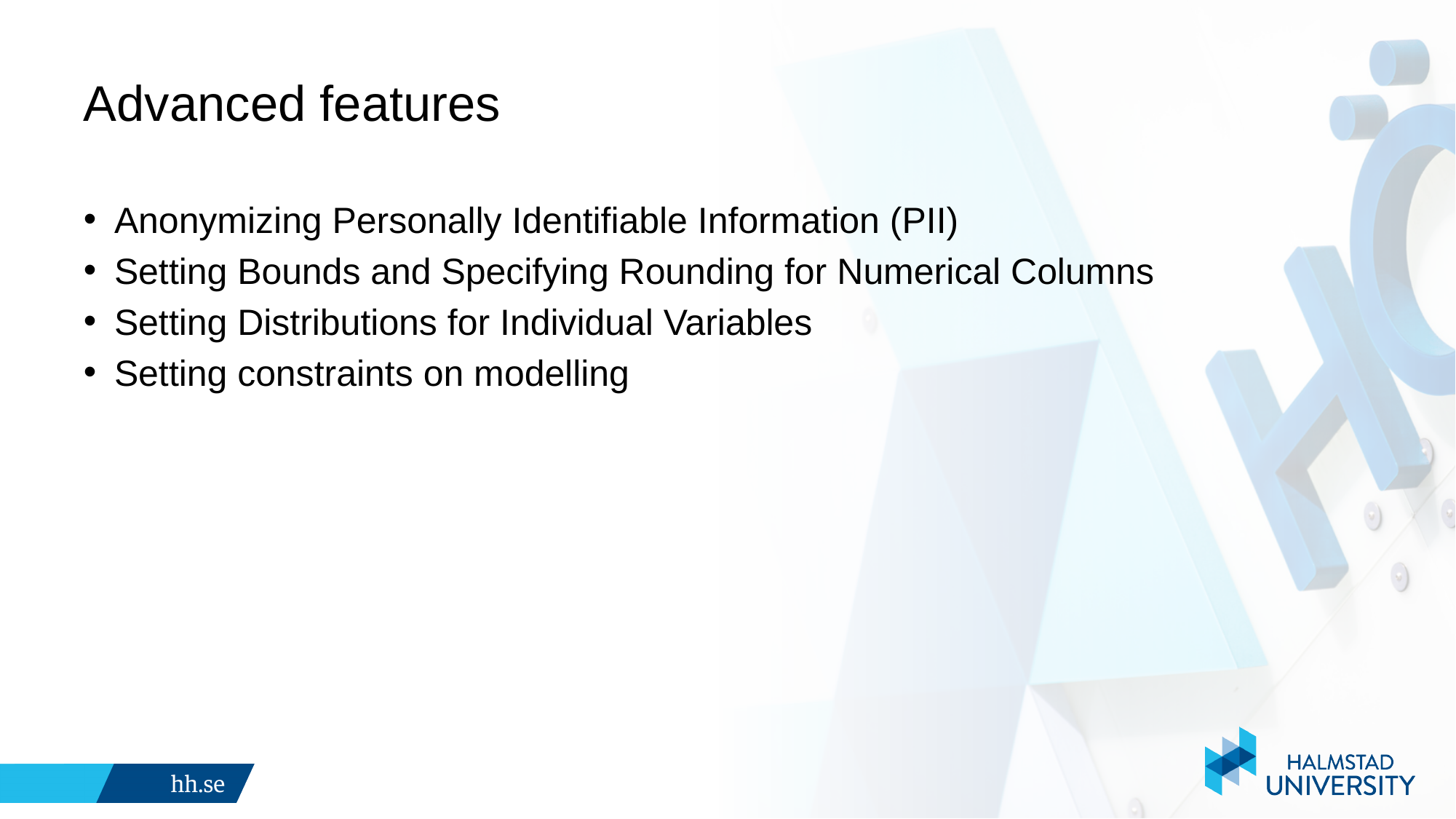

# Advanced features
Anonymizing Personally Identifiable Information (PII)
Setting Bounds and Specifying Rounding for Numerical Columns
Setting Distributions for Individual Variables
Setting constraints on modelling